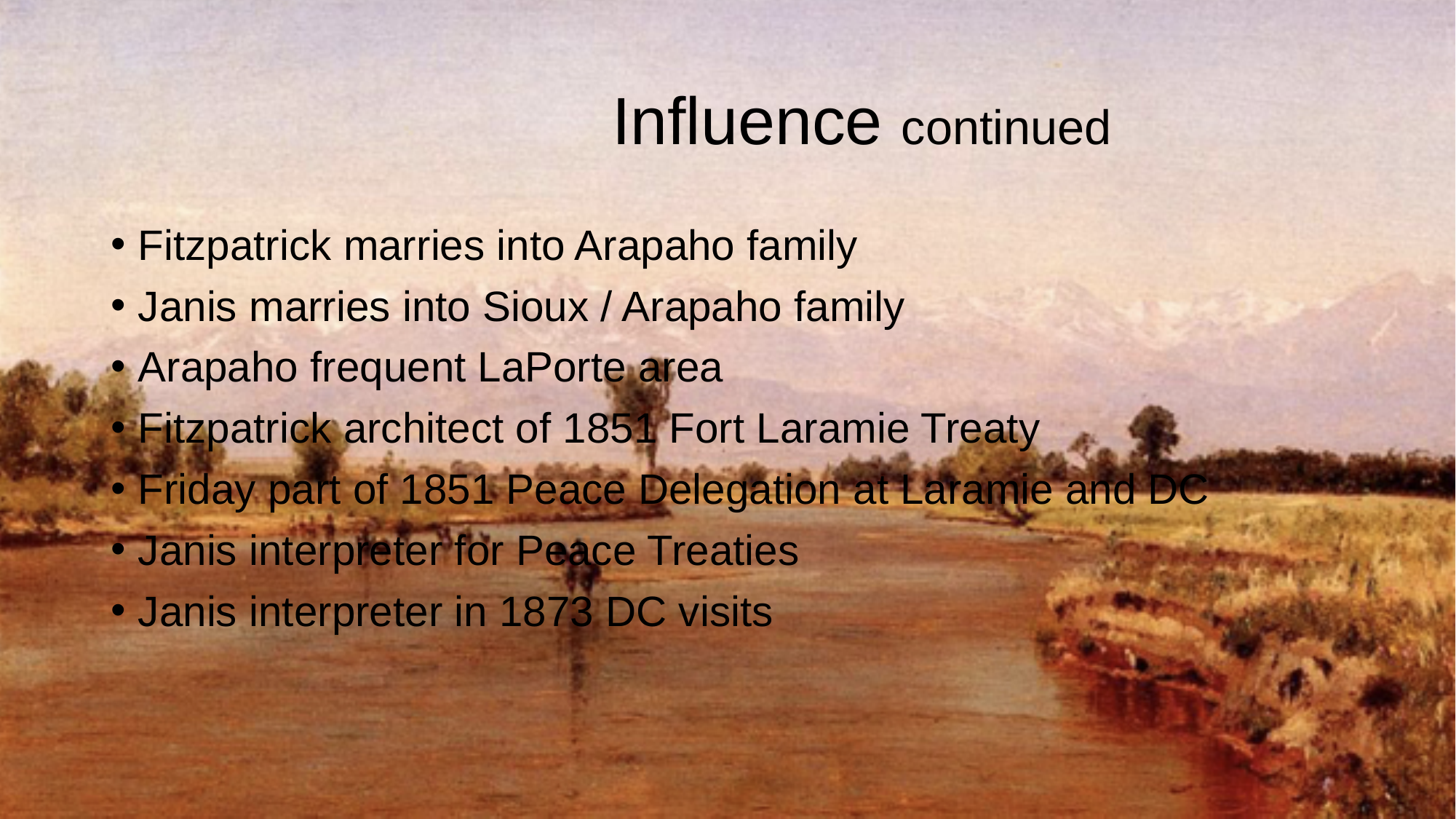

# Influence continued
Fitzpatrick marries into Arapaho family
Janis marries into Sioux / Arapaho family
Arapaho frequent LaPorte area
Fitzpatrick architect of 1851 Fort Laramie Treaty
Friday part of 1851 Peace Delegation at Laramie and DC
Janis interpreter for Peace Treaties
Janis interpreter in 1873 DC visits